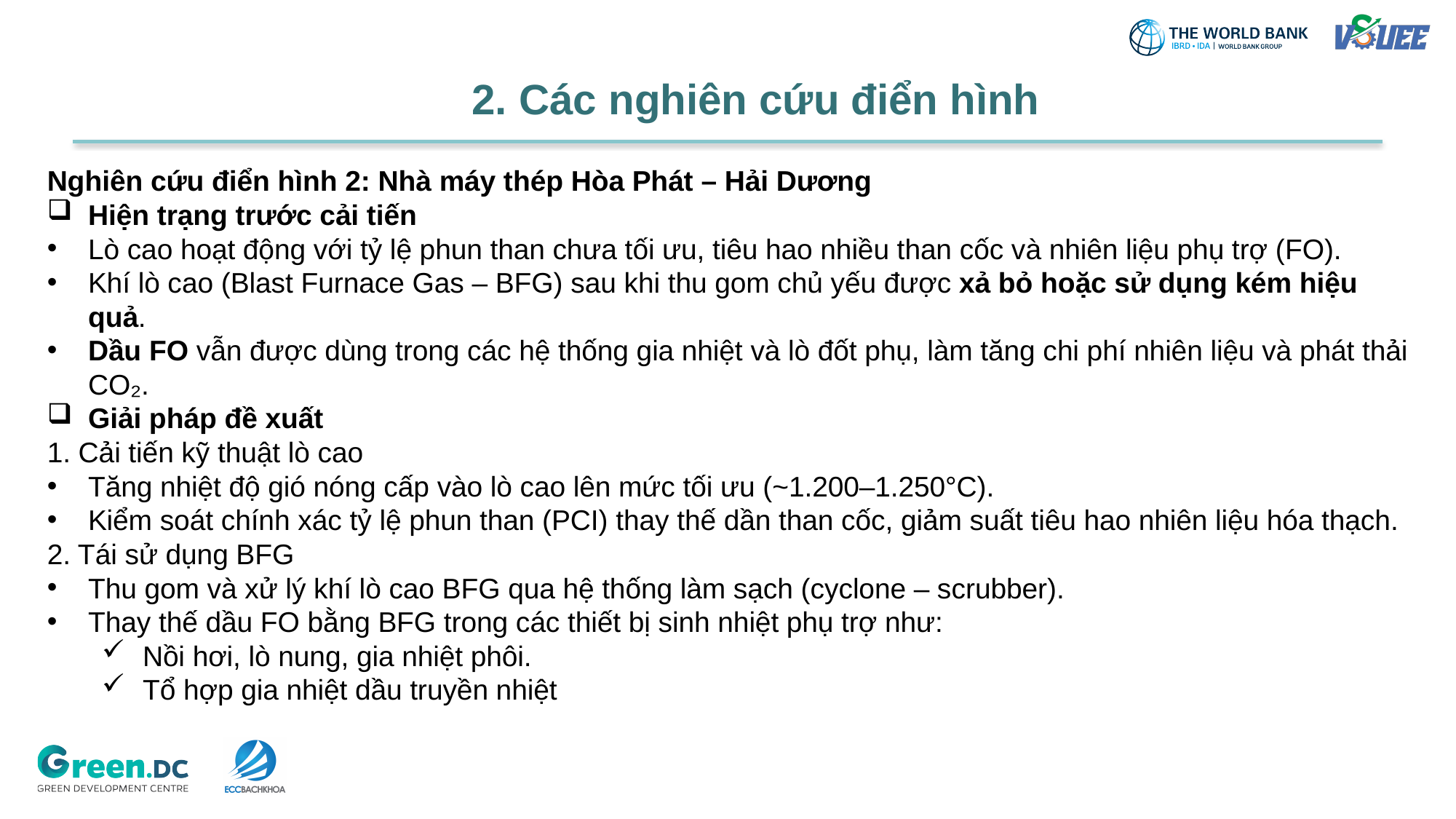

2. Các nghiên cứu điển hình
Nghiên cứu điển hình 2: Nhà máy thép Hòa Phát – Hải Dương
Hiện trạng trước cải tiến
Lò cao hoạt động với tỷ lệ phun than chưa tối ưu, tiêu hao nhiều than cốc và nhiên liệu phụ trợ (FO).
Khí lò cao (Blast Furnace Gas – BFG) sau khi thu gom chủ yếu được xả bỏ hoặc sử dụng kém hiệu quả.
Dầu FO vẫn được dùng trong các hệ thống gia nhiệt và lò đốt phụ, làm tăng chi phí nhiên liệu và phát thải CO₂.
Giải pháp đề xuất
1. Cải tiến kỹ thuật lò cao
Tăng nhiệt độ gió nóng cấp vào lò cao lên mức tối ưu (~1.200–1.250°C).
Kiểm soát chính xác tỷ lệ phun than (PCI) thay thế dần than cốc, giảm suất tiêu hao nhiên liệu hóa thạch.
2. Tái sử dụng BFG
Thu gom và xử lý khí lò cao BFG qua hệ thống làm sạch (cyclone – scrubber).
Thay thế dầu FO bằng BFG trong các thiết bị sinh nhiệt phụ trợ như:
Nồi hơi, lò nung, gia nhiệt phôi.
Tổ hợp gia nhiệt dầu truyền nhiệt